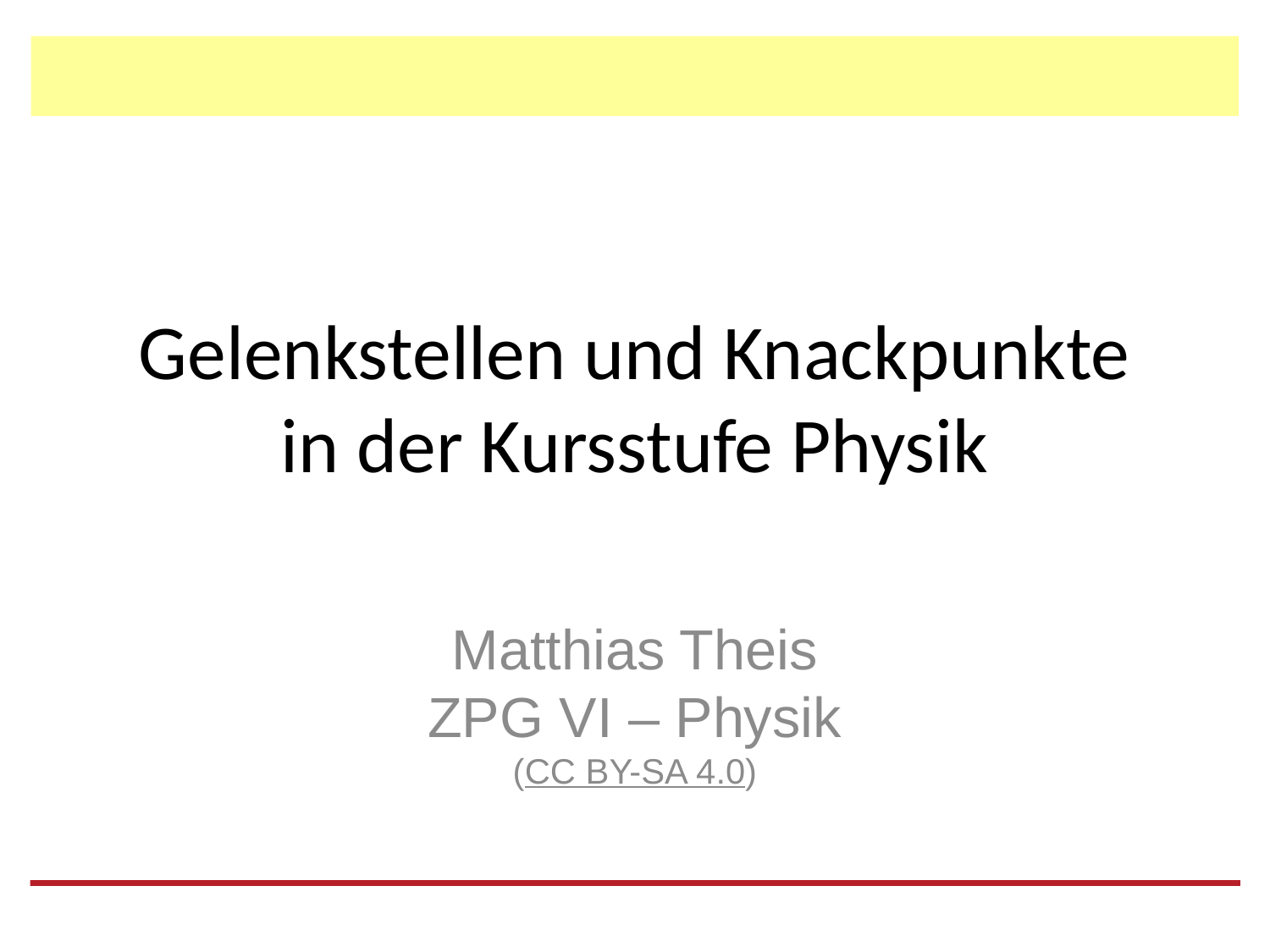

# Gelenkstellen und Knackpunkte in der Kursstufe Physik

Matthias Theis
ZPG VI – Physik
(CC BY-SA 4.0)